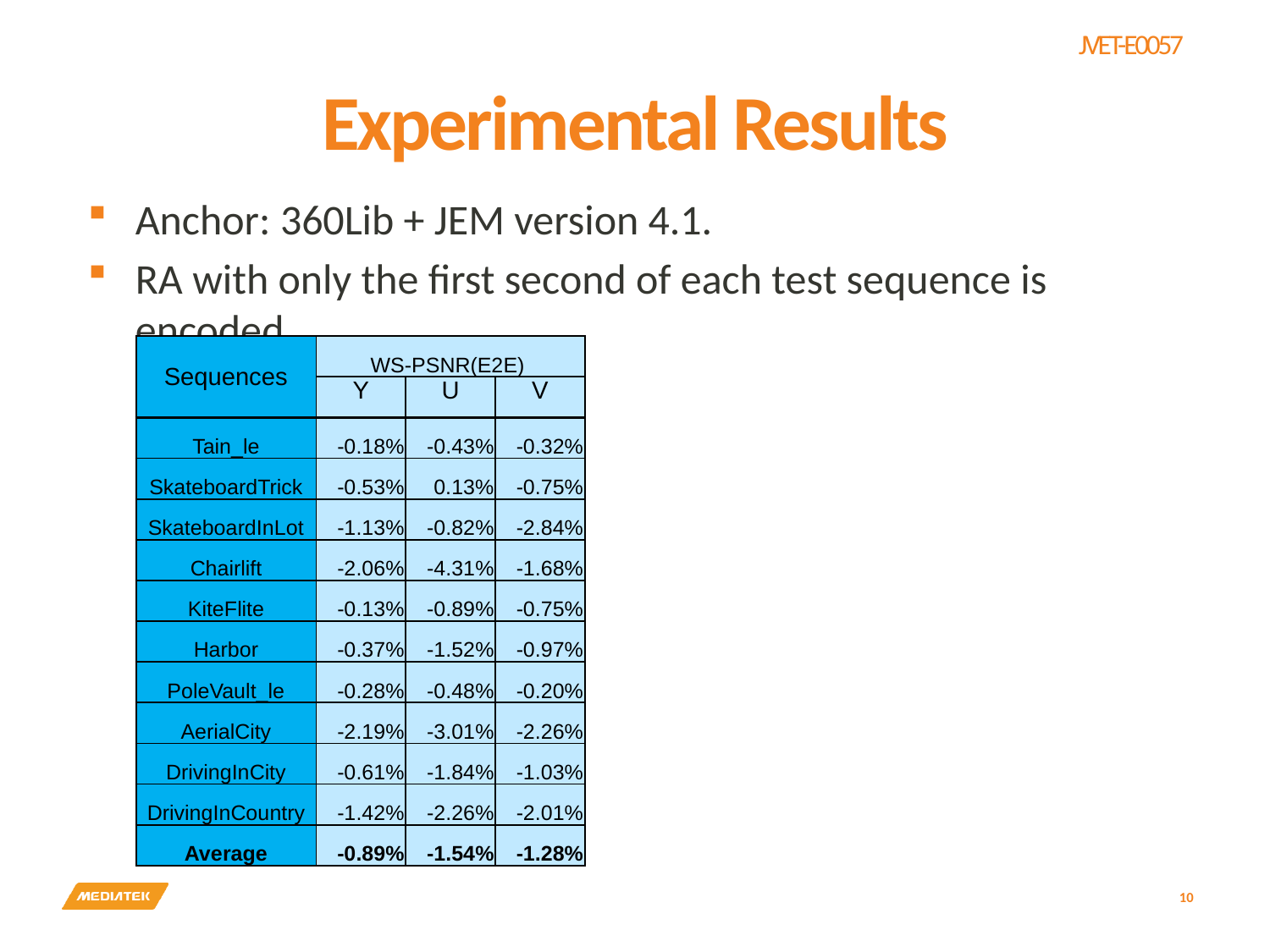

# Experimental Results
Anchor: 360Lib + JEM version 4.1.
RA with only the first second of each test sequence is encoded.
| Sequences | WS-PSNR(E2E) |  |  |
| --- | --- | --- | --- |
|  | Y | U | V |
| Tain\_le | -0.18% | -0.43% | -0.32% |
| SkateboardTrick | -0.53% | 0.13% | -0.75% |
| SkateboardInLot | -1.13% | -0.82% | -2.84% |
| Chairlift | -2.06% | -4.31% | -1.68% |
| KiteFlite | -0.13% | -0.89% | -0.75% |
| Harbor | -0.37% | -1.52% | -0.97% |
| PoleVault\_le | -0.28% | -0.48% | -0.20% |
| AerialCity | -2.19% | -3.01% | -2.26% |
| DrivingInCity | -0.61% | -1.84% | -1.03% |
| DrivingInCountry | -1.42% | -2.26% | -2.01% |
| Average | -0.89% | -1.54% | -1.28% |
10